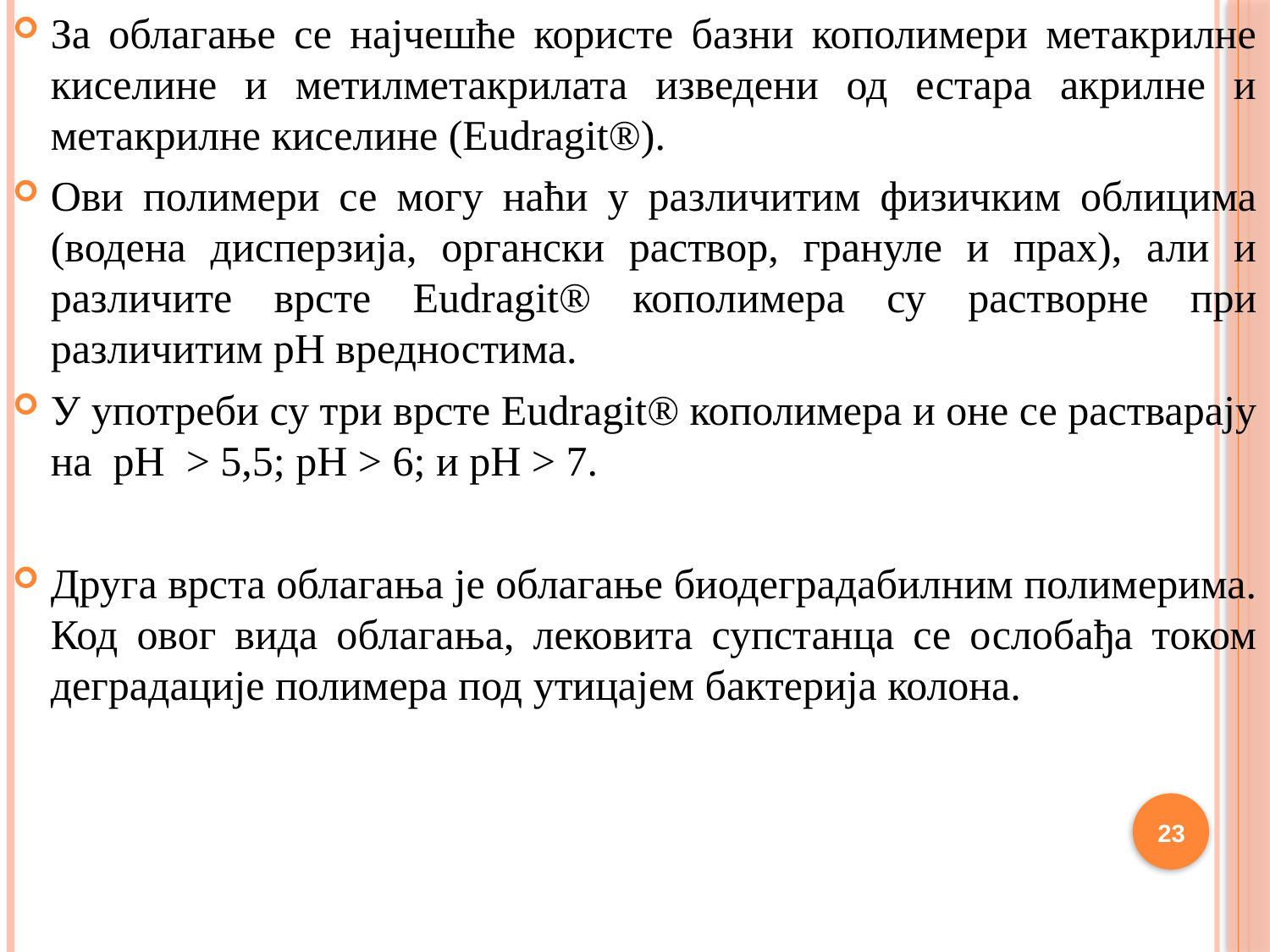

За облагање се најчешће користе базни кополимери метакрилне киселине и метилметакрилата изведени од естара акрилне и метакрилне киселине (Eudragit®).
Ови полимери се могу наћи у различитим физичким облицима (водена дисперзија, органски раствор, грануле и прах), али и различите врсте Eudragit® кополимера су растворне при различитим pH вредностима.
У употреби су три врсте Eudragit® кополимера и оне се растварају на  pH  > 5,5; pH > 6; и pH > 7.

Друга врста облагања је облагање биодеградабилним полимерима. Код овог вида облагања, лековита супстанца се ослобађа током деградације полимера под утицајем бактерија колона.
23